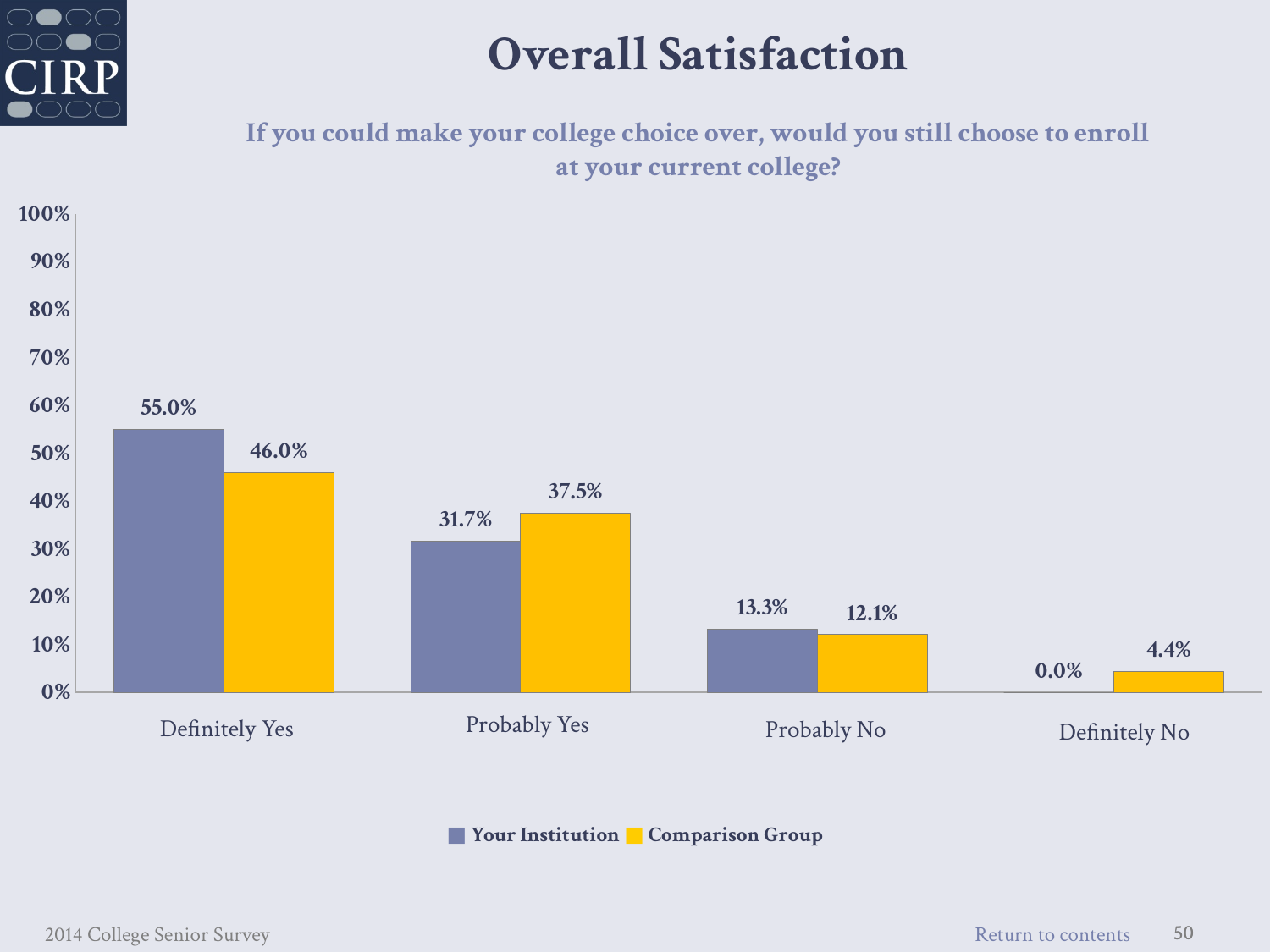

Overall Satisfaction
If you could make your college choice over, would you still choose to enroll
at your current college?

### Chart

| Category | Your Institution | Comp Group |
|---|---|---|
| Definitely Less | 0.55 | 0.46 |
| Probably Yes | 0.317 | 0.375 |
| Probably No | 0.133 | 0.121 |
| Definitely No | 0.0 | 0.044 |
Probably Yes
Definitely Yes
Probably No
Definitely No
■ Your Institution ■ Comparison Group
2014 College Senior Survey
50
50